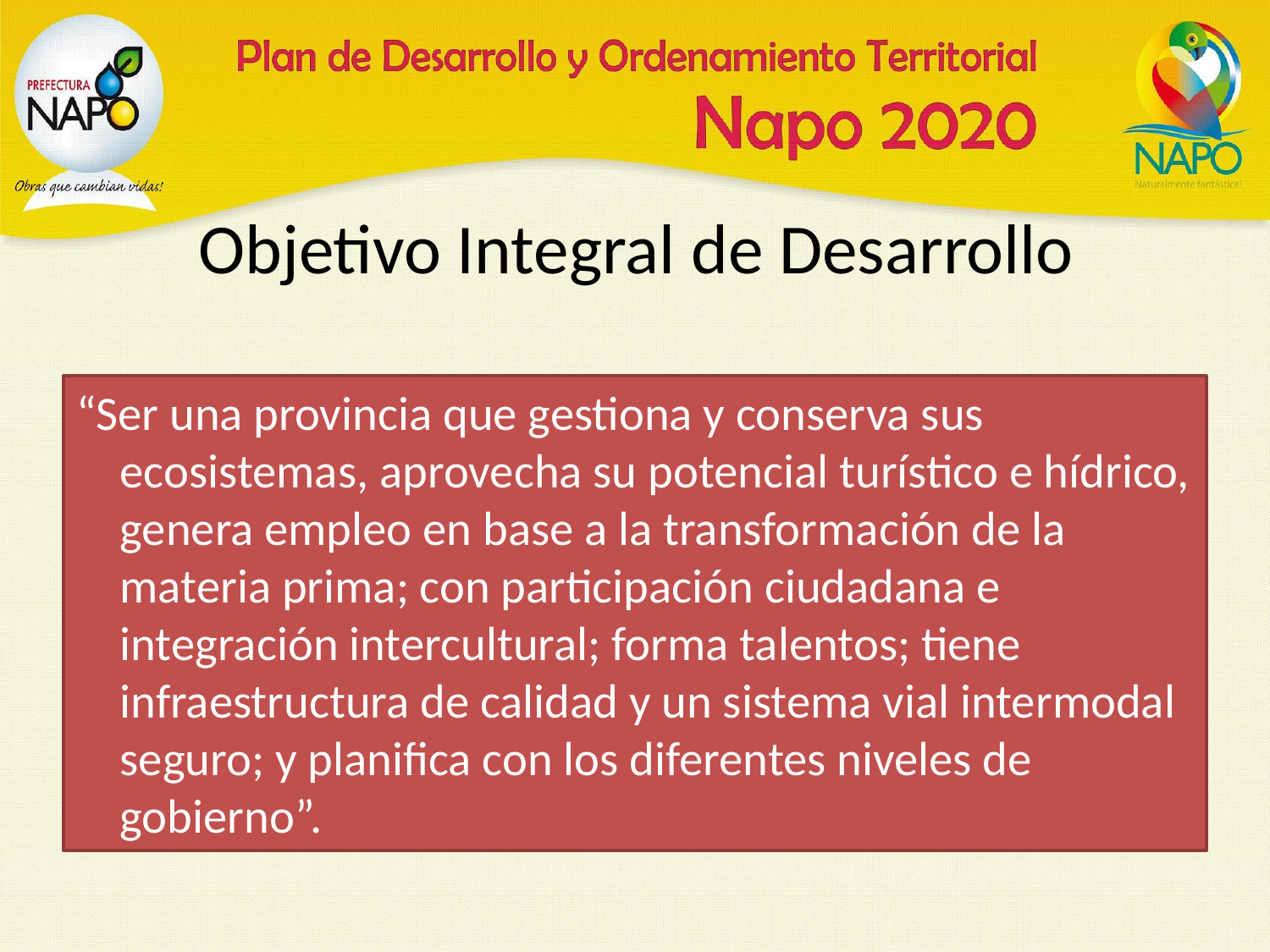

# Objetivo Integral de Desarrollo
“Ser una provincia que gestiona y conserva sus ecosistemas, aprovecha su potencial turístico e hídrico, genera empleo en base a la transformación de la materia prima; con participación ciudadana e integración intercultural; forma talentos; tiene infraestructura de calidad y un sistema vial intermodal seguro; y planifica con los diferentes niveles de gobierno”.